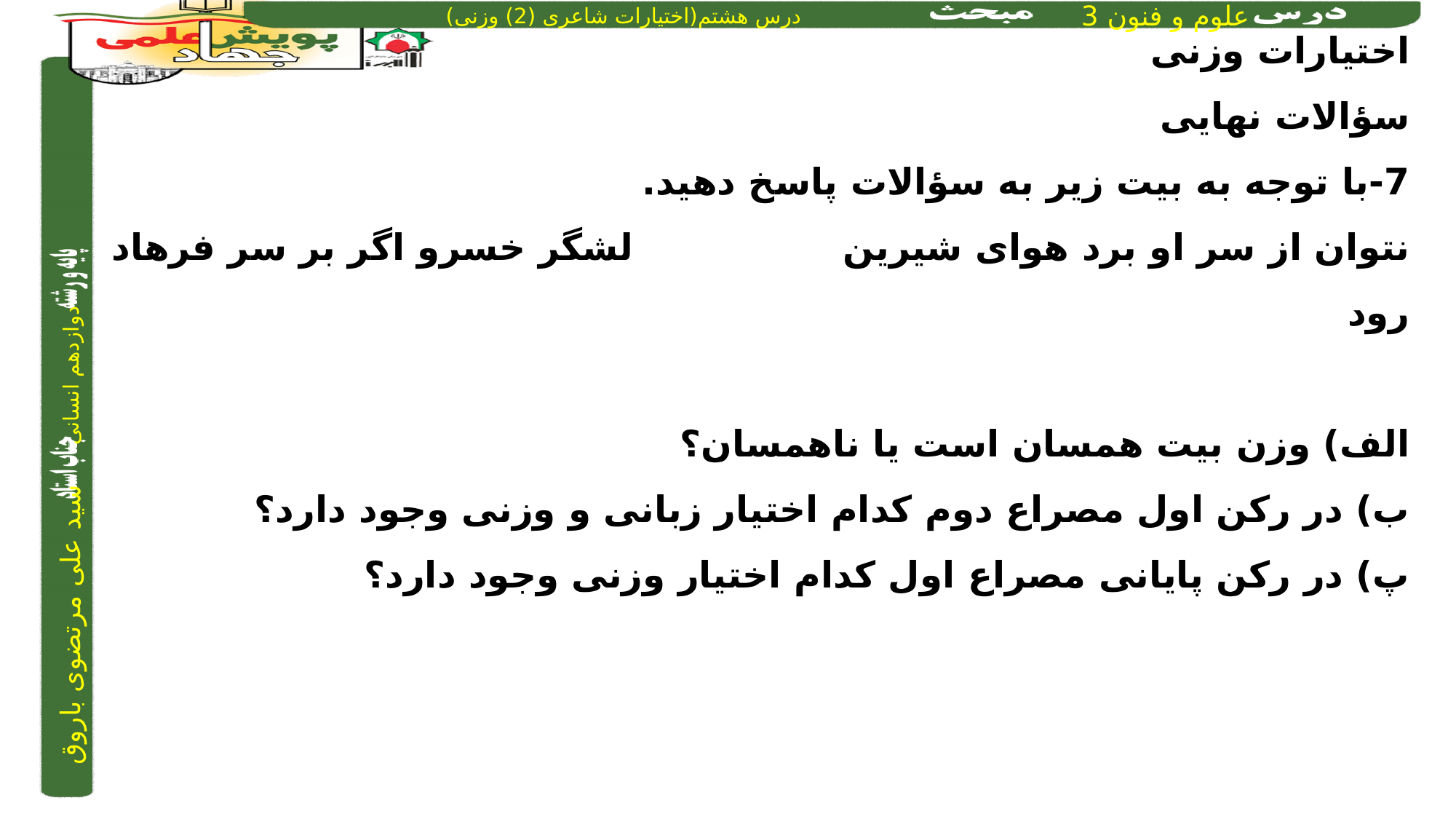

اختیارات وزنی
سؤالات نهایی
7-با توجه به بیت زیر به سؤالات پاسخ دهید.
نتوان از سر او برد هوای‌ شیرین	 		 لشگر خسرو اگر بر سر فرهاد‌ رود

الف) وزن بیت همسان است یا ناهمسان؟
ب) در رکن اول مصراع دوم کدام اختیار زبانی و وزنی وجود دارد؟
پ) در رکن پایانی مصراع اول کدام اختیار وزنی وجود دارد؟